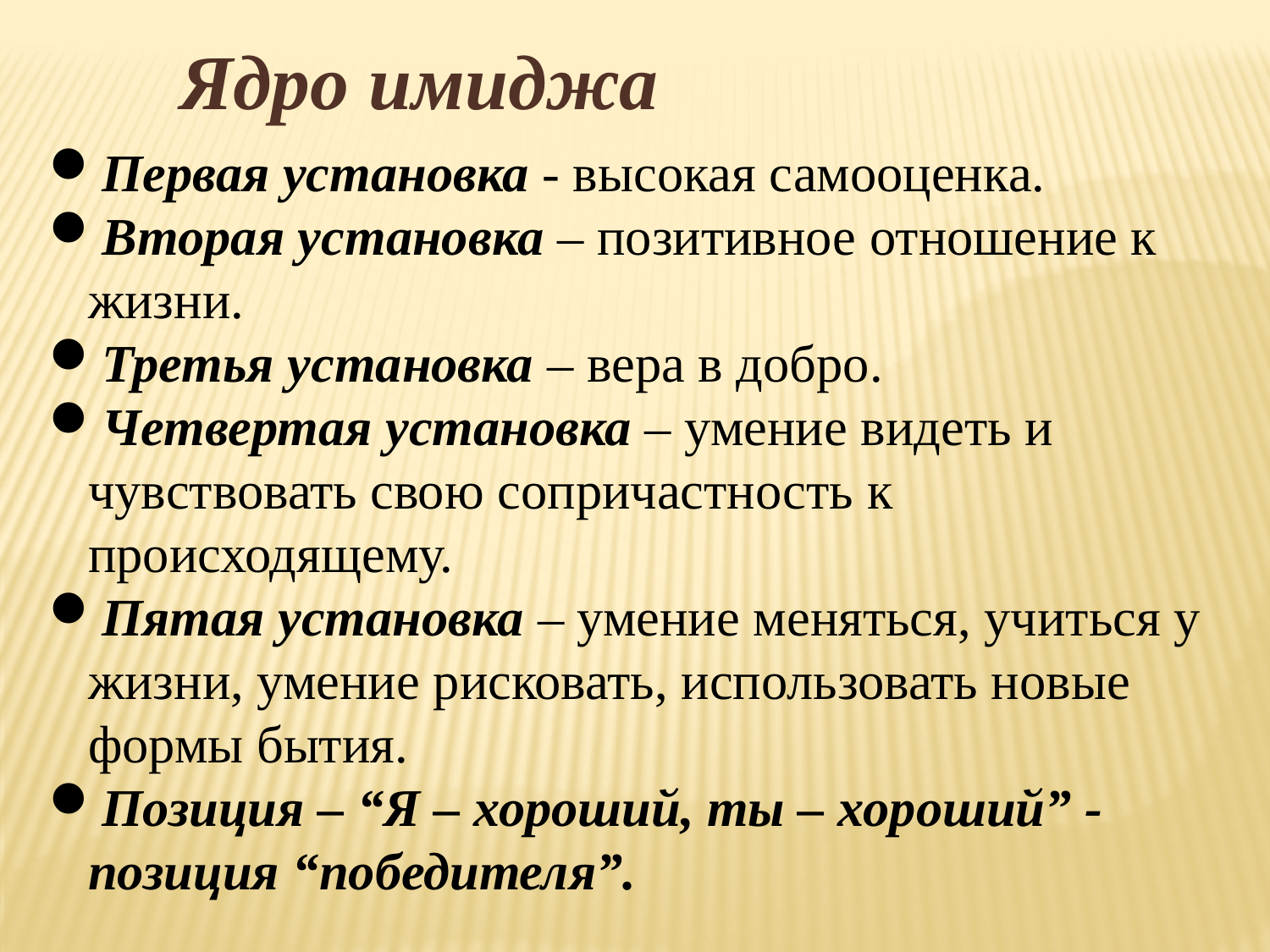

Ядро имиджа
Первая установка - высокая самооценка.
Вторая установка – позитивное отношение к жизни.
Третья установка – вера в добро.
Четвертая установка – умение видеть и чувствовать свою сопричастность к происходящему.
Пятая установка – умение меняться, учиться у жизни, умение рисковать, использовать новые формы бытия.
Позиция – “Я – хороший, ты – хороший” - позиция “победителя”.